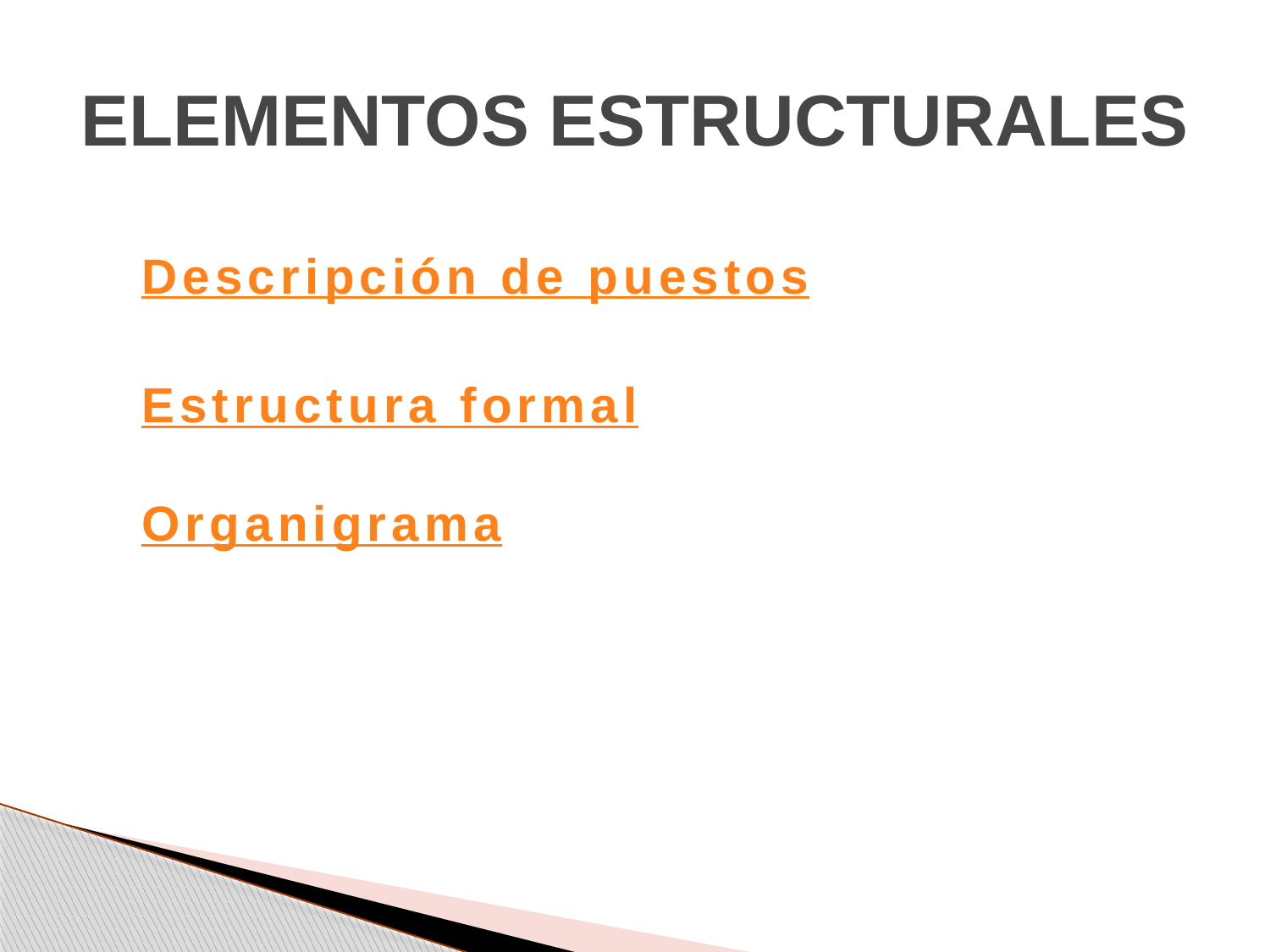

# ELEMENTOS ESTRUCTURALES
Descripción de puestos
Estructura formal
Organigrama